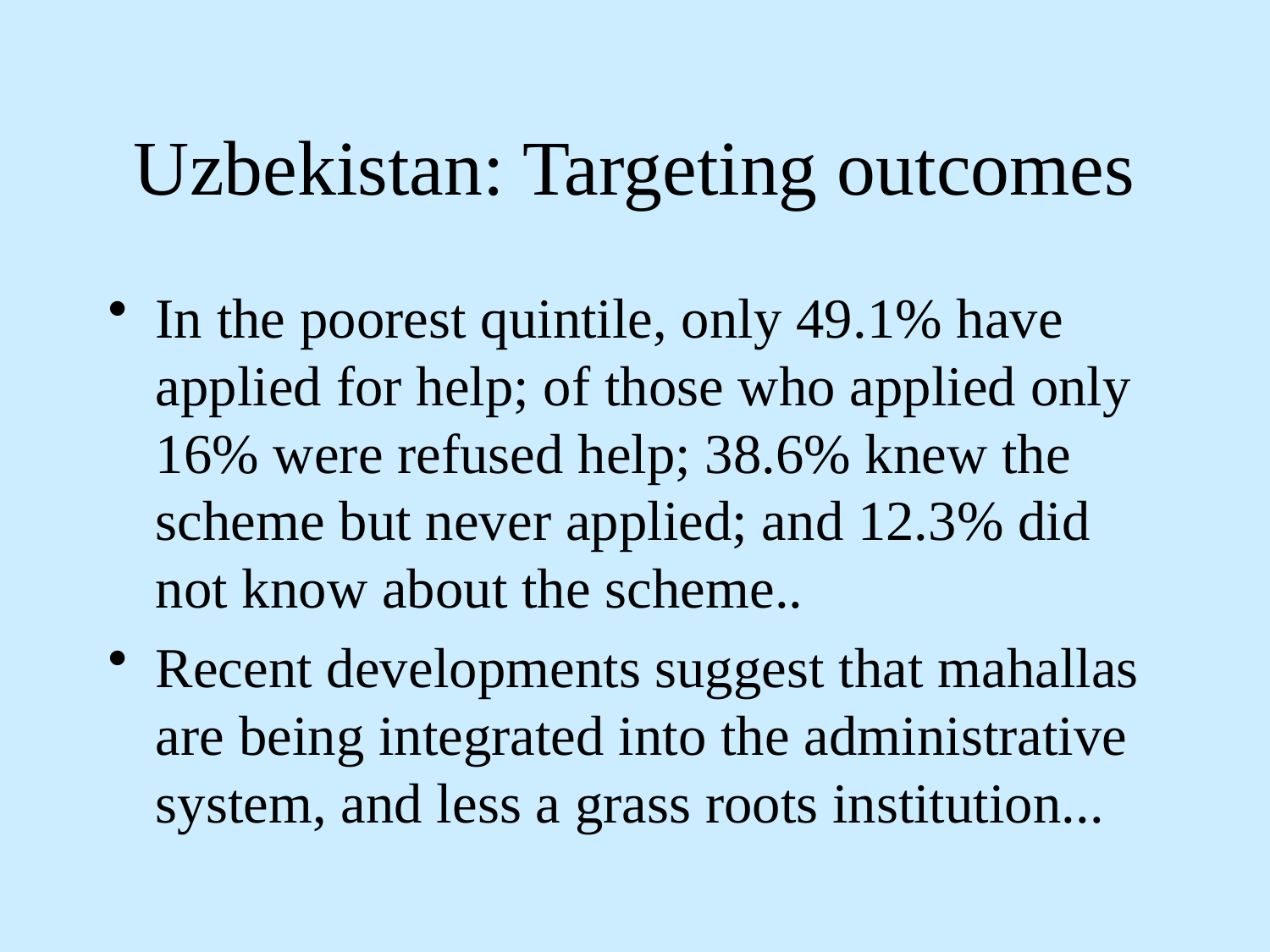

# Uzbekistan: Targeting outcomes
In the poorest quintile, only 49.1% have applied for help; of those who applied only 16% were refused help; 38.6% knew the scheme but never applied; and 12.3% did not know about the scheme..
Recent developments suggest that mahallas are being integrated into the administrative system, and less a grass roots institution...